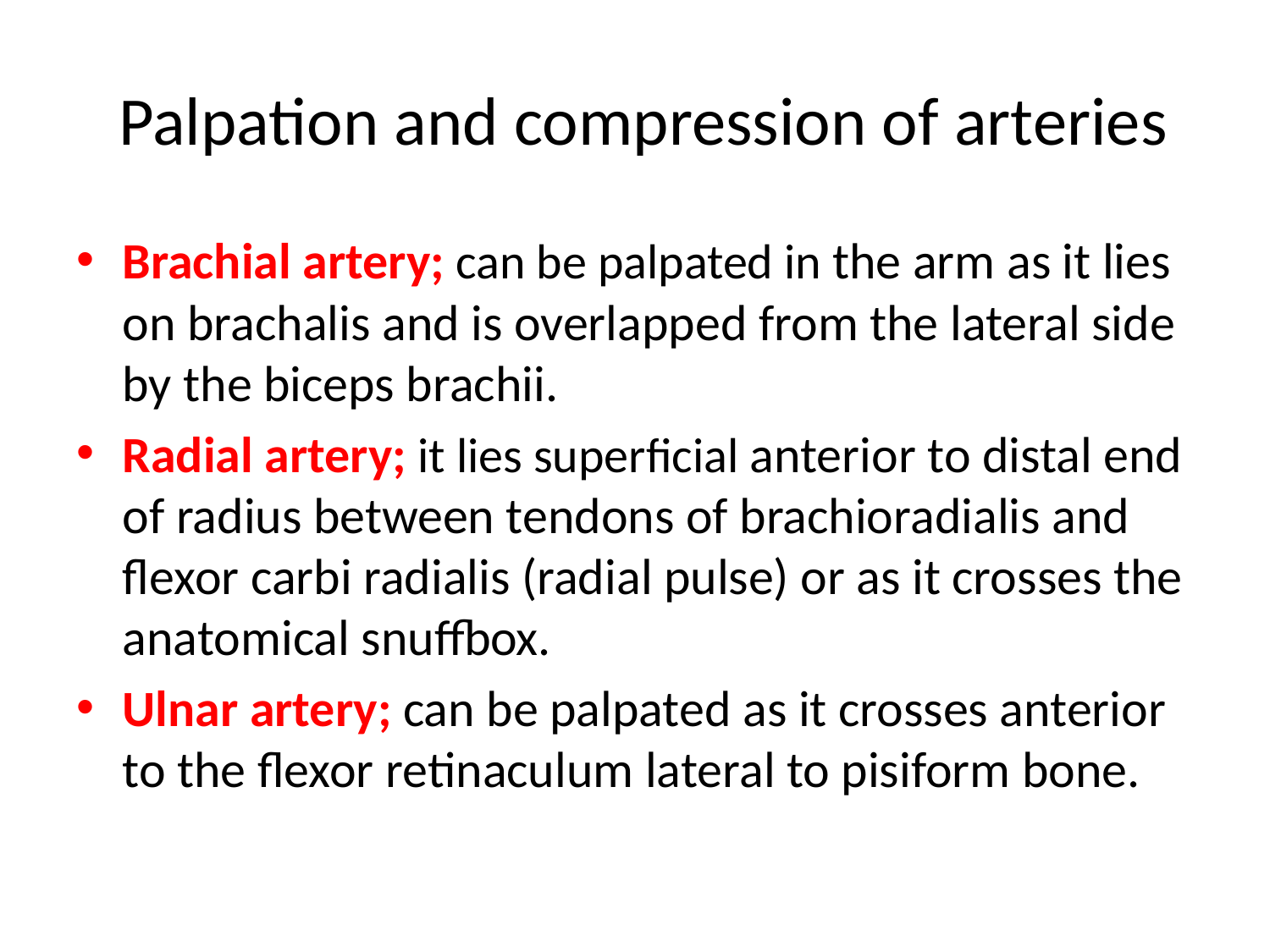

# Palpation and compression of arteries
Brachial artery; can be palpated in the arm as it lies on brachalis and is overlapped from the lateral side by the biceps brachii.
Radial artery; it lies superficial anterior to distal end of radius between tendons of brachioradialis and flexor carbi radialis (radial pulse) or as it crosses the anatomical snuffbox.
Ulnar artery; can be palpated as it crosses anterior to the flexor retinaculum lateral to pisiform bone.